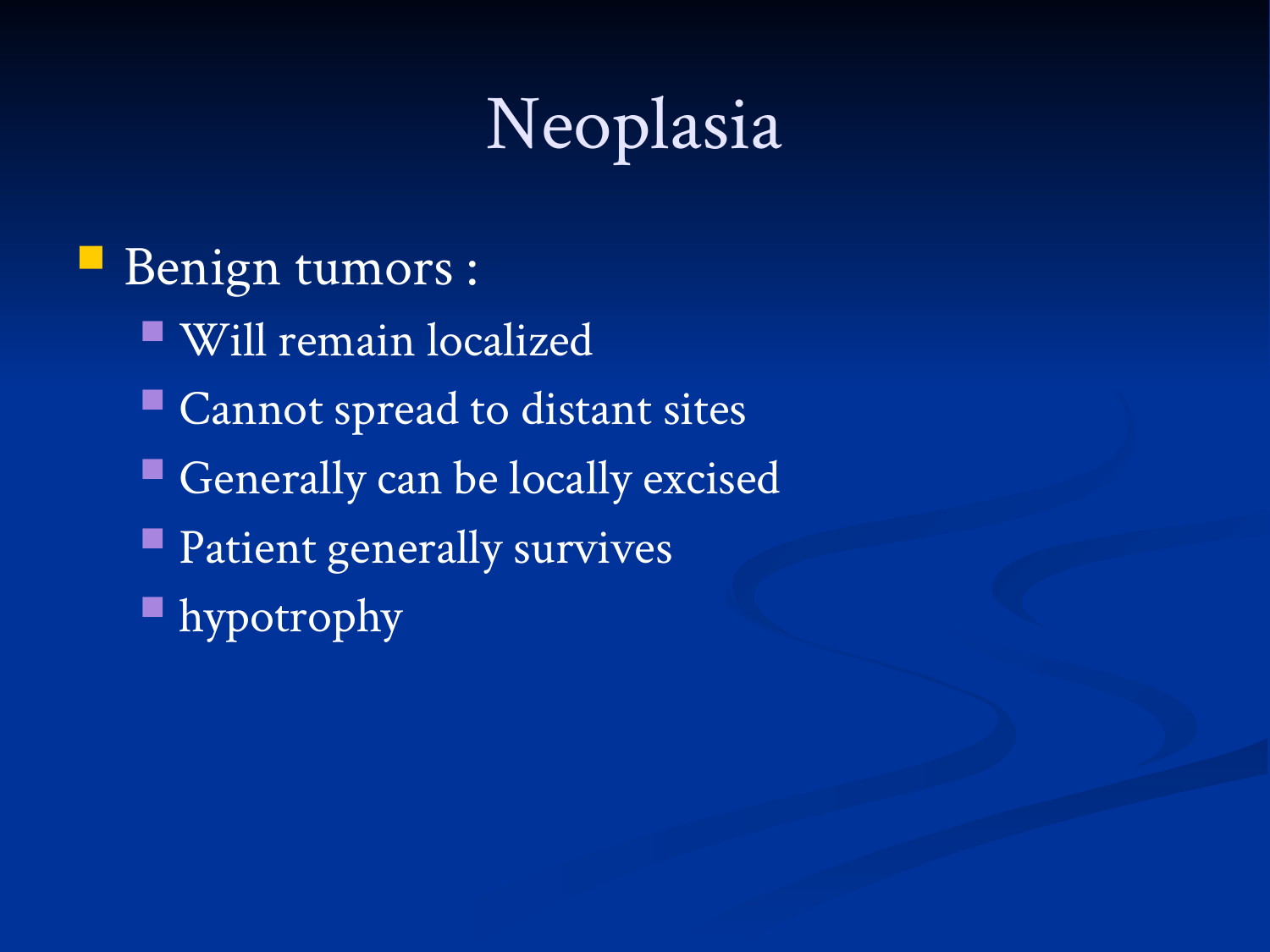

# Neoplasia
Benign tumors :
Will remain localized
Cannot spread to distant sites
Generally can be locally excised
Patient generally survives
hypotrophy